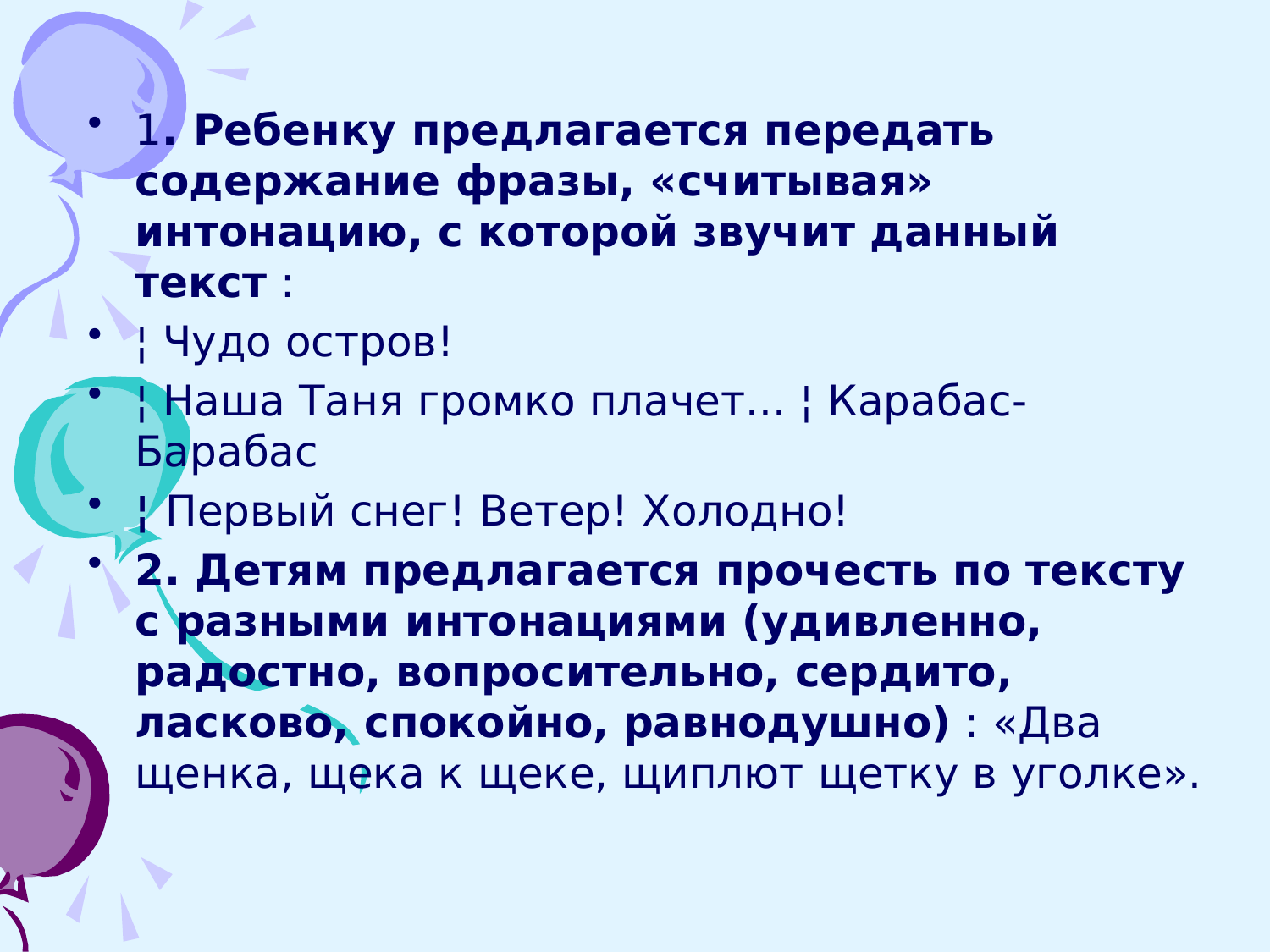

1. Ребенку предлагается передать содержание фразы, «считывая» интонацию, с которой звучит данный текст :
¦ Чудо остров!
¦ Наша Таня громко плачет... ¦ Карабас-Барабас
¦ Первый снег! Ветер! Холодно!
2. Детям предлагается прочесть по тексту с разными интонациями (удивленно, радостно, вопросительно, сердито, ласково, спокойно, равнодушно) : «Два щенка, щека к щеке, щиплют щетку в уголке».